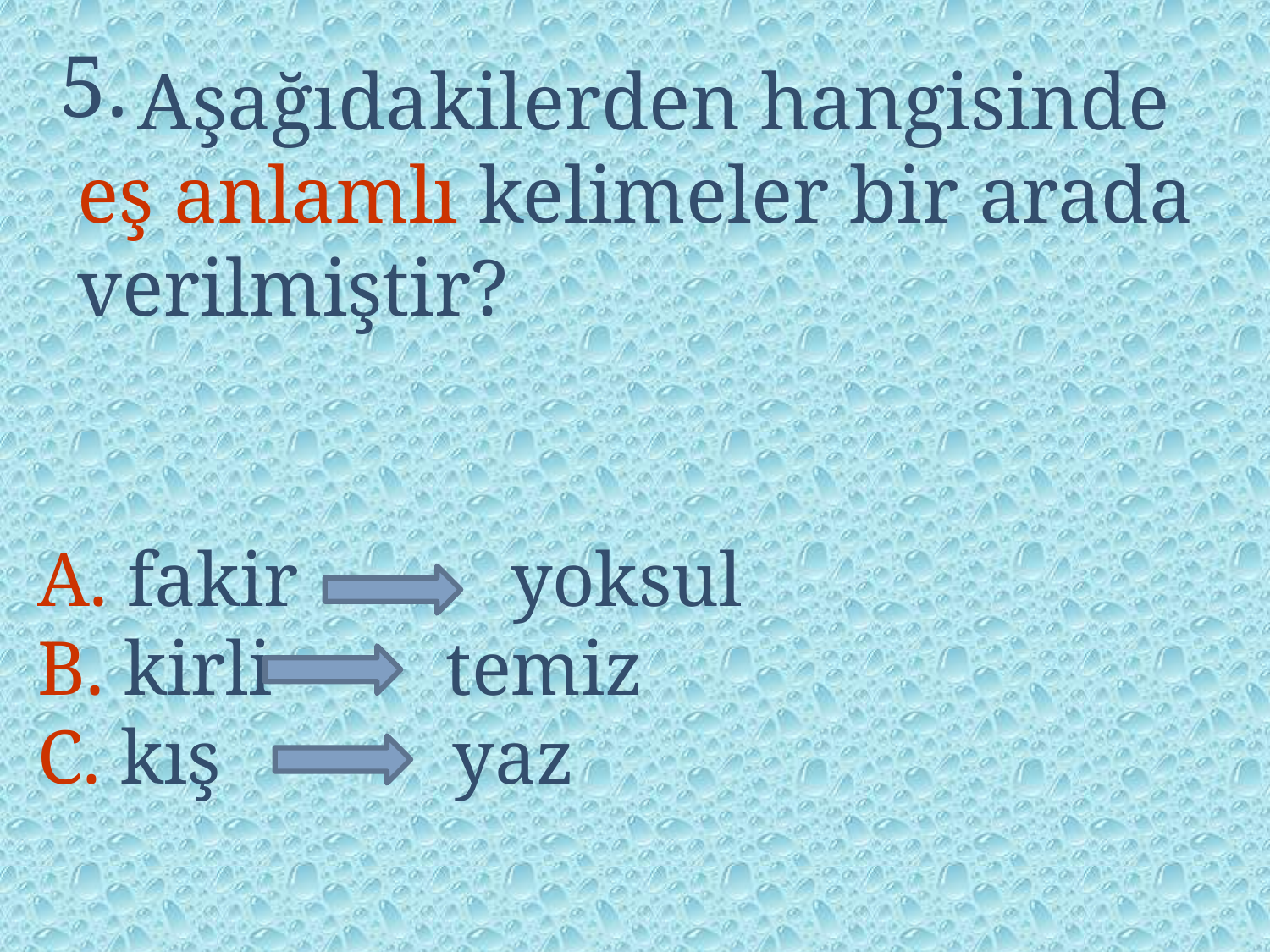

5.
   Aşağıdakilerden hangisinde eş anlamlı kelimeler bir arada verilmiştir?
A. fakir           yoksul
B. kirli         temiz
C. kış            yaz